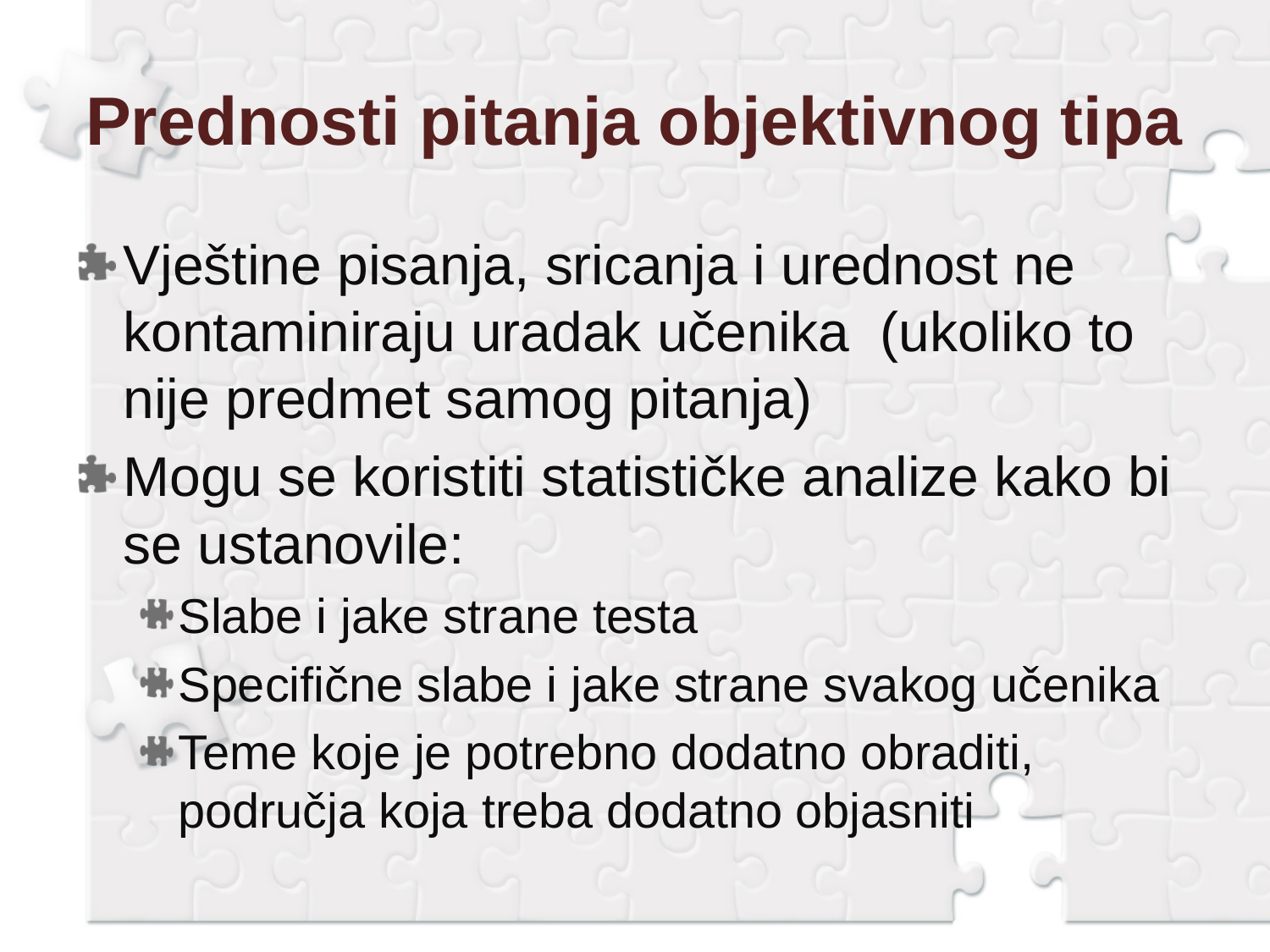

# Prednosti pitanja objektivnog tipa
Vještine pisanja, sricanja i urednost ne kontaminiraju uradak učenika  (ukoliko to nije predmet samog pitanja)
Mogu se koristiti statističke analize kako bi se ustanovile:
Slabe i jake strane testa
Specifične slabe i jake strane svakog učenika
Teme koje je potrebno dodatno obraditi, područja koja treba dodatno objasniti